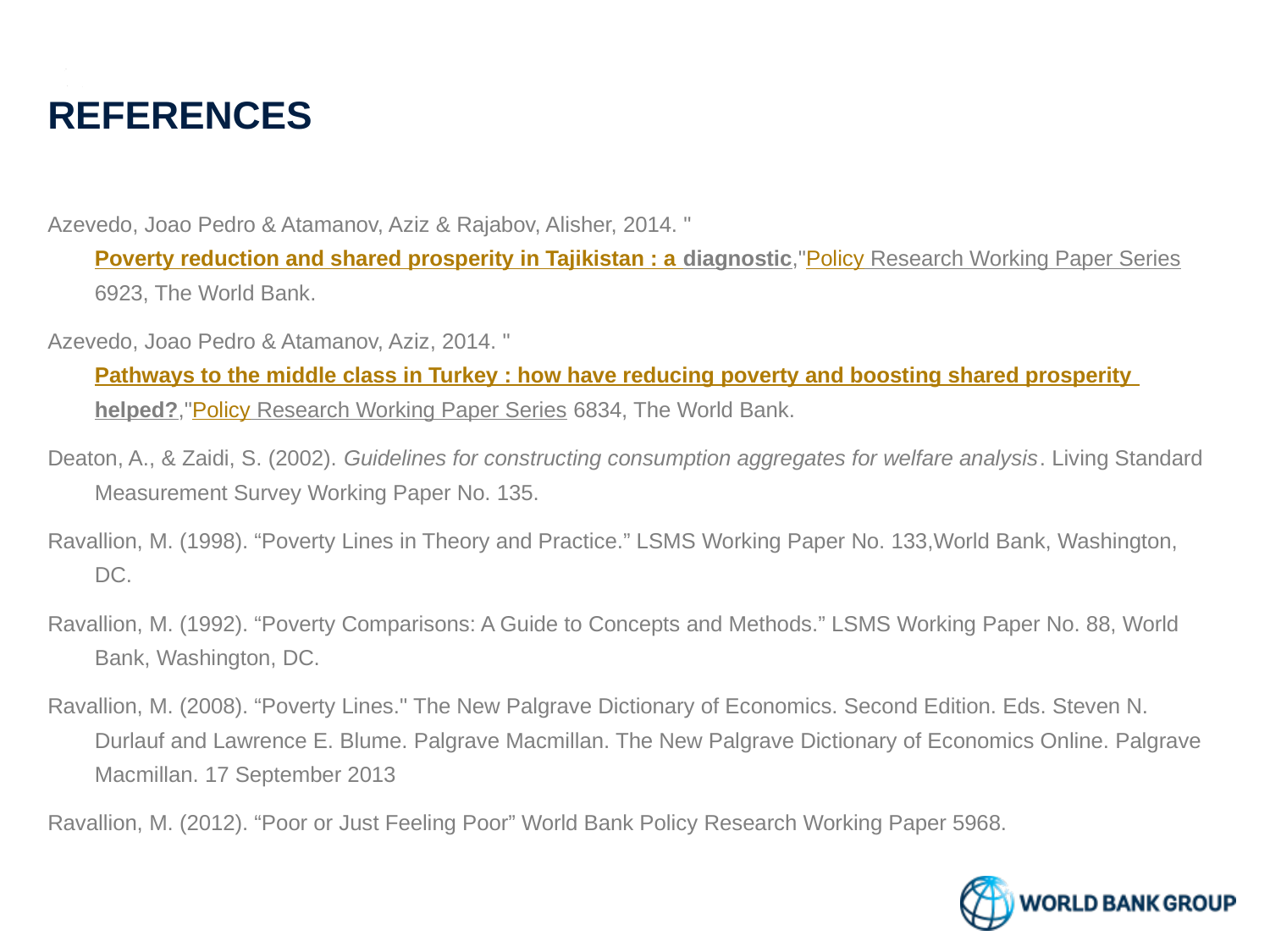

# REFERENCES
Azevedo, Joao Pedro & Atamanov, Aziz & Rajabov, Alisher, 2014. "Poverty reduction and shared prosperity in Tajikistan : a diagnostic,"Policy Research Working Paper Series 6923, The World Bank.
Azevedo, Joao Pedro & Atamanov, Aziz, 2014. "Pathways to the middle class in Turkey : how have reducing poverty and boosting shared prosperity helped?,"Policy Research Working Paper Series 6834, The World Bank.
Deaton, A., & Zaidi, S. (2002). Guidelines for constructing consumption aggregates for welfare analysis. Living Standard Measurement Survey Working Paper No. 135.
Ravallion, M. (1998). “Poverty Lines in Theory and Practice.” LSMS Working Paper No. 133,World Bank, Washington, DC.
Ravallion, M. (1992). “Poverty Comparisons: A Guide to Concepts and Methods.” LSMS Working Paper No. 88, World Bank, Washington, DC.
Ravallion, M. (2008). “Poverty Lines." The New Palgrave Dictionary of Economics. Second Edition. Eds. Steven N. Durlauf and Lawrence E. Blume. Palgrave Macmillan. The New Palgrave Dictionary of Economics Online. Palgrave Macmillan. 17 September 2013
Ravallion, M. (2012). “Poor or Just Feeling Poor” World Bank Policy Research Working Paper 5968.